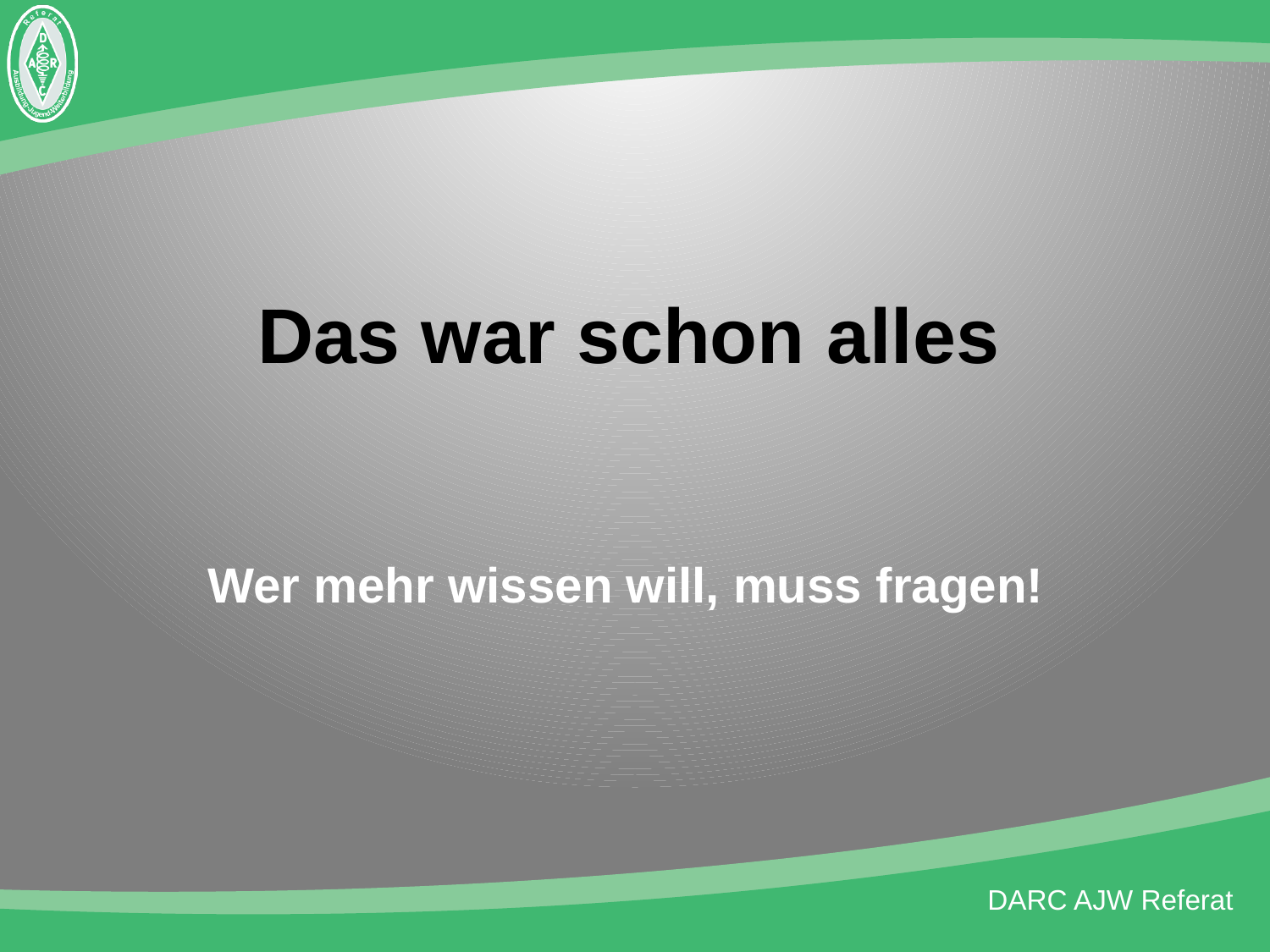

# Das war schon alles
Wer mehr wissen will, muss fragen!